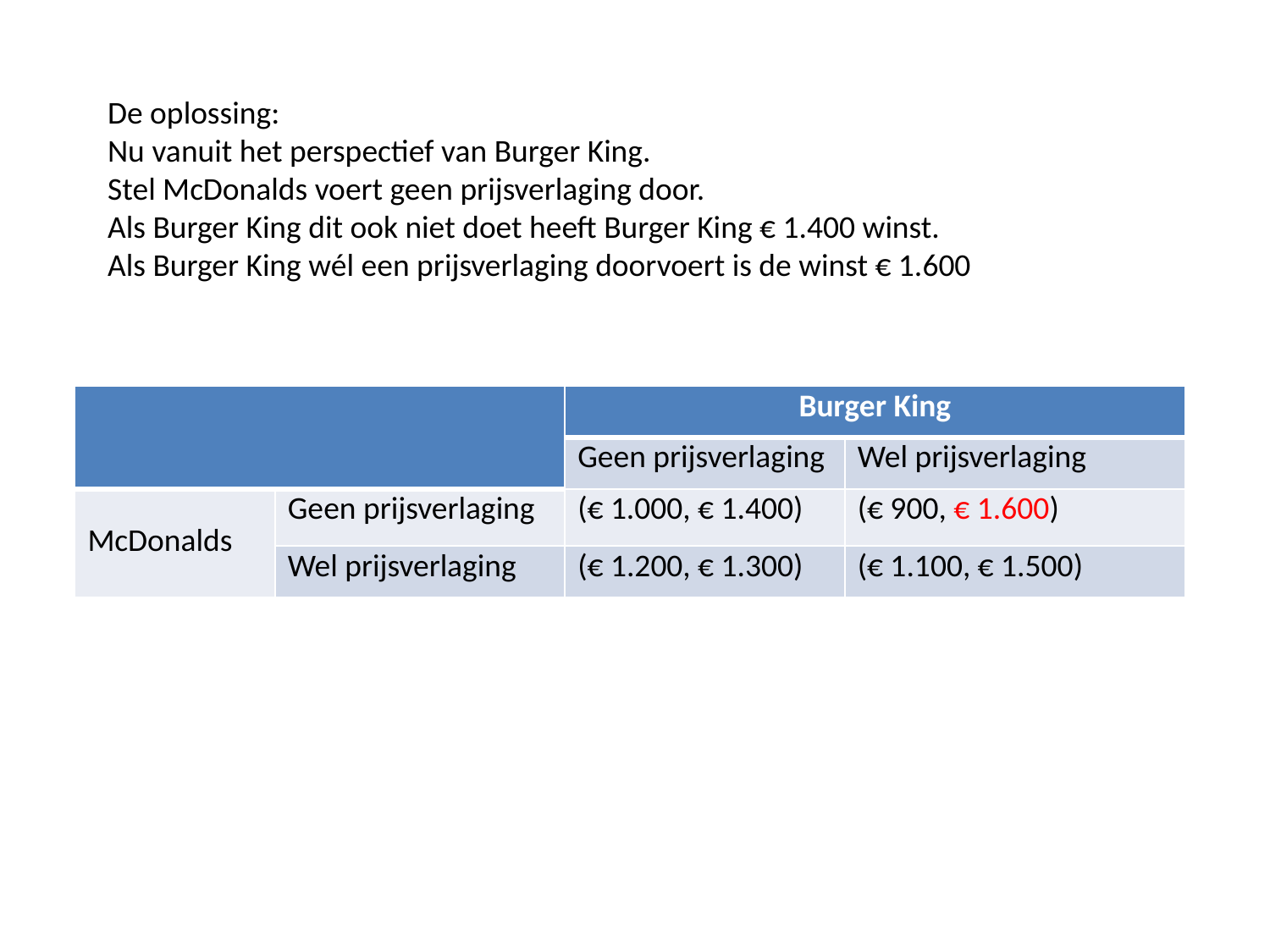

De oplossing:
Nu vanuit het perspectief van Burger King.
Stel McDonalds voert geen prijsverlaging door.
Als Burger King dit ook niet doet heeft Burger King € 1.400 winst.
Als Burger King wél een prijsverlaging doorvoert is de winst € 1.600
|  |  | Burger King |  |
| --- | --- | --- | --- |
|  |  | Geen prijsverlaging | Wel prijsverlaging |
| McDonalds | Geen prijsverlaging | (€ 1.000, € 1.400) | (€ 900, € 1.600) |
|  | Wel prijsverlaging | (€ 1.200, € 1.300) | (€ 1.100, € 1.500) |